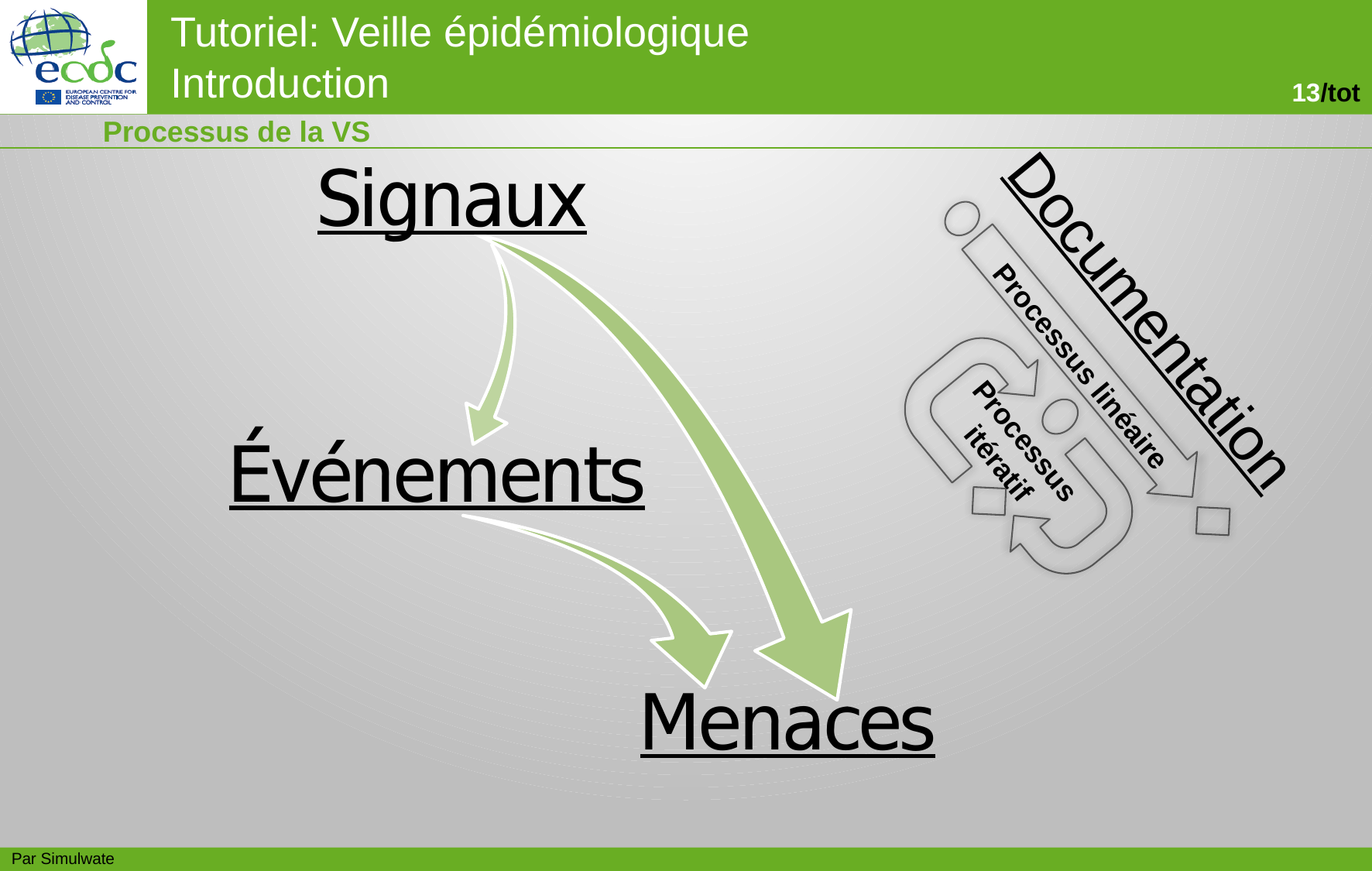

Processus de la VS
Signaux

Événements
Menaces

Processus linéaire
Processus itératif

Documentation